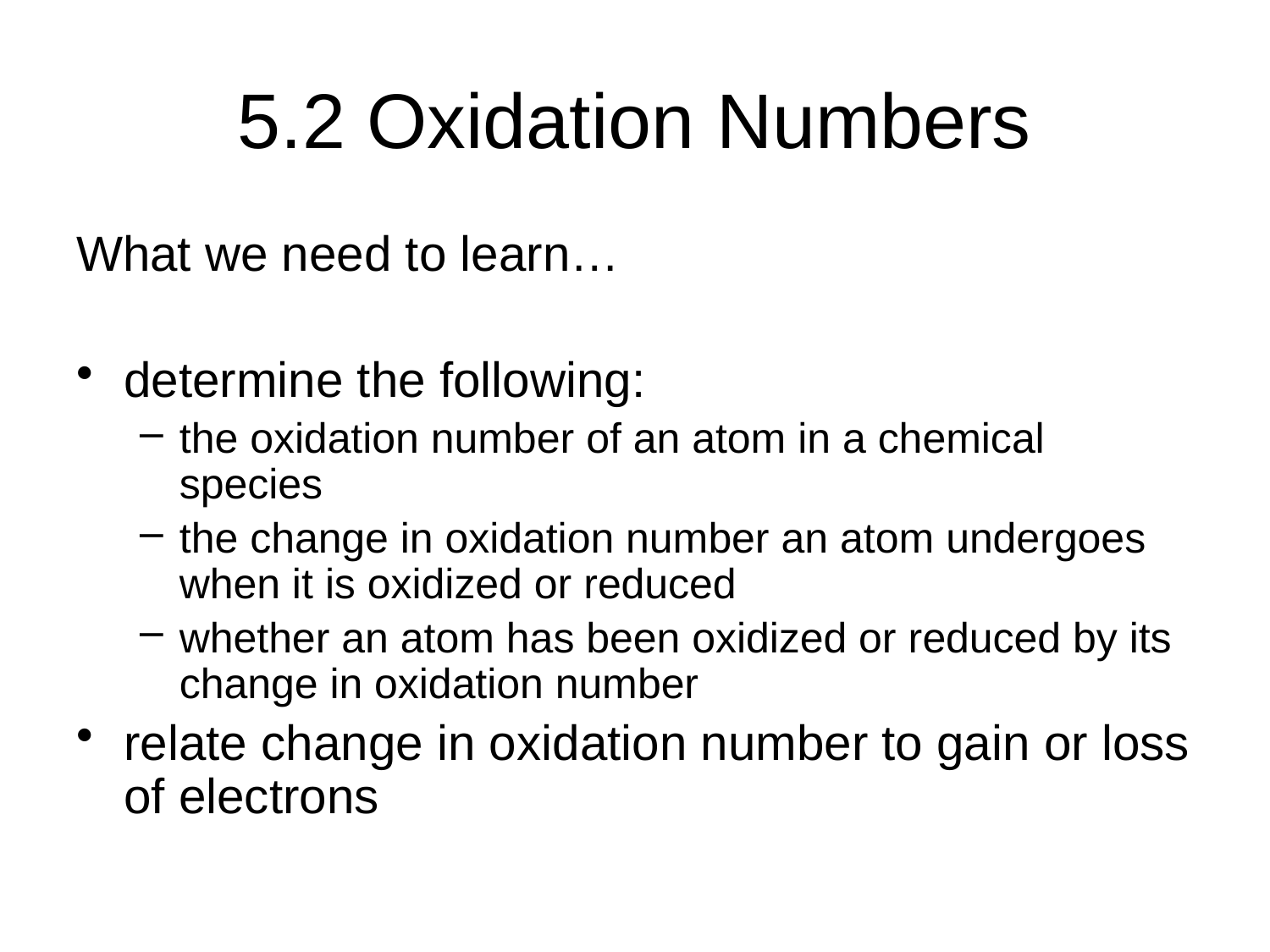

# 5.2 Oxidation Numbers
What we need to learn…

determine the following:
the oxidation number of an atom in a chemical species
the change in oxidation number an atom undergoes when it is oxidized or reduced
whether an atom has been oxidized or reduced by its change in oxidation number
relate change in oxidation number to gain or loss of electrons